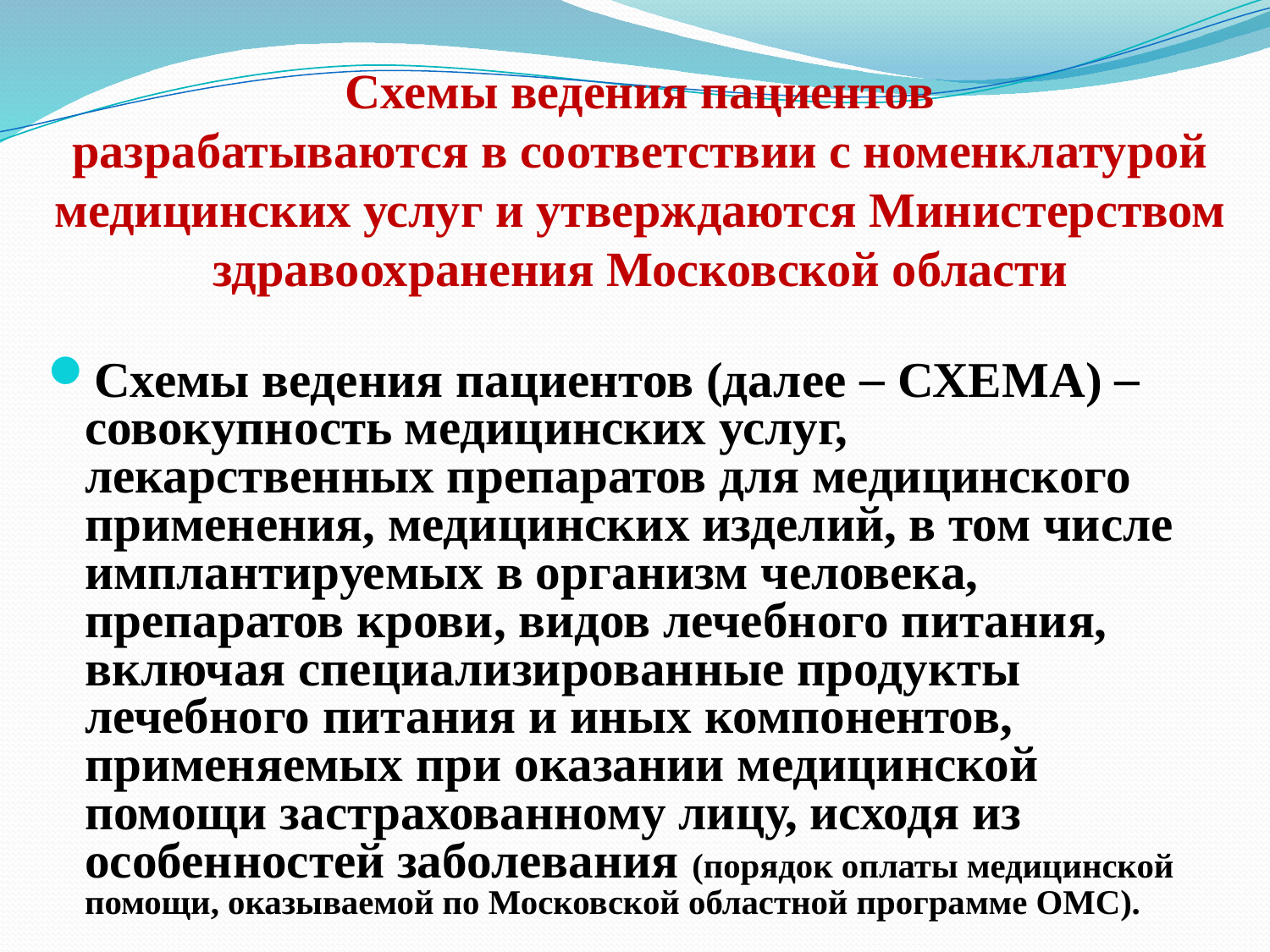

# Схемы ведения пациентов разрабатываются в соответствии с номенклатурой медицинских услуг и утверждаются Министерством здравоохранения Московской области
Схемы ведения пациентов (далее – СХЕМА) – совокупность медицинских услуг, лекарственных препаратов для медицинского применения, медицинских изделий, в том числе имплантируемых в организм человека, препаратов крови, видов лечебного питания, включая специализированные продукты лечебного питания и иных компонентов, применяемых при оказании медицинской помощи застрахованному лицу, исходя из особенностей заболевания (порядок оплаты медицинской помощи, оказываемой по Московской областной программе ОМС).